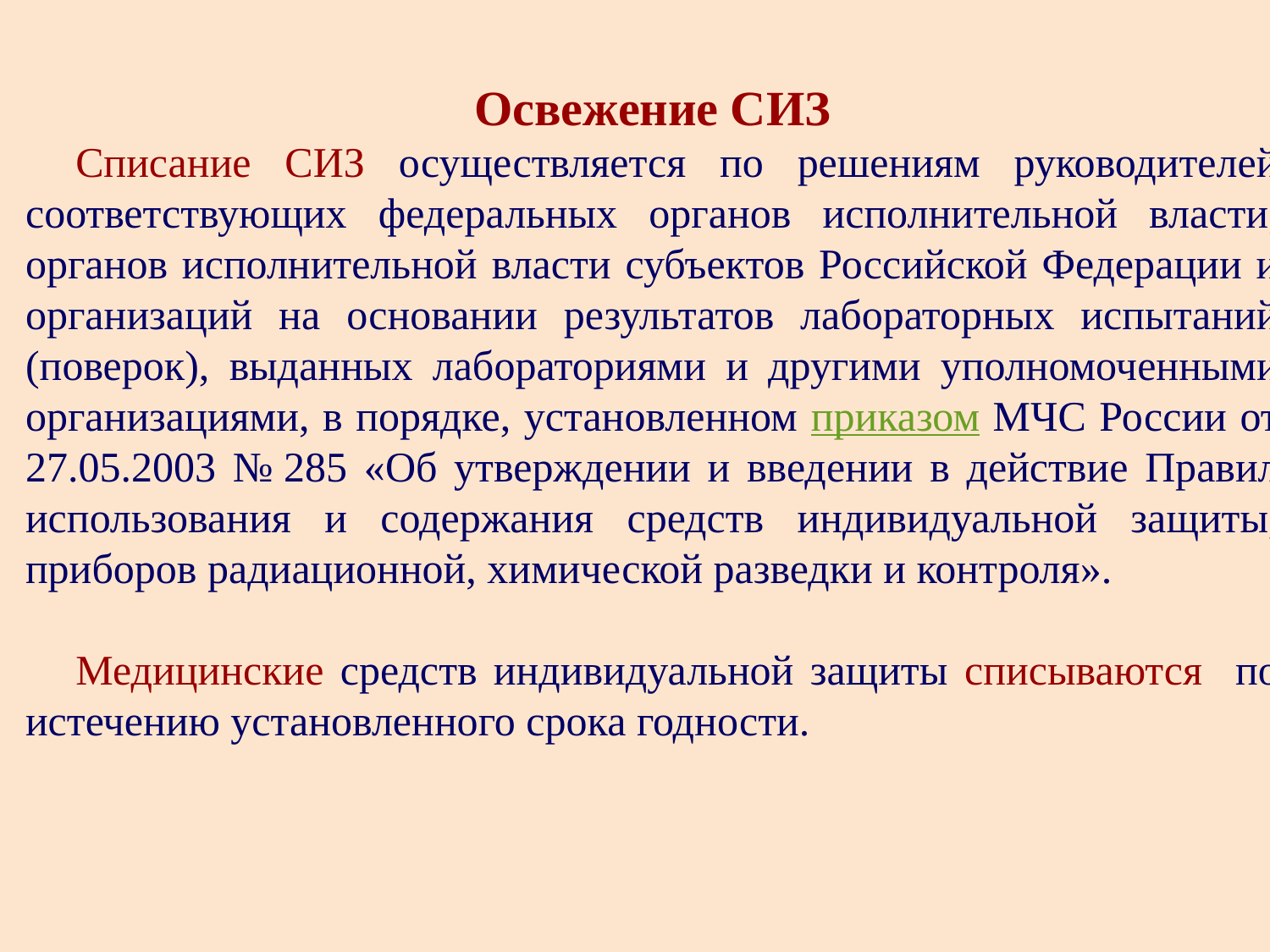

Освежение СИЗ
Списание СИЗ осуществляется по решениям руководителей соответствующих федеральных органов исполнительной власти, органов исполнительной власти субъектов Российской Федерации и организаций на основании результатов лабораторных испытаний (поверок), выданных лабораториями и другими уполномоченными организациями, в порядке, установленном приказом МЧС России от 27.05.2003 № 285 «Об утверждении и введении в действие Правил использования и содержания средств индивидуальной защиты, приборов радиационной, химической разведки и контроля».

Медицинские средств индивидуальной защиты списываются  по истечению установленного срока годности.

#